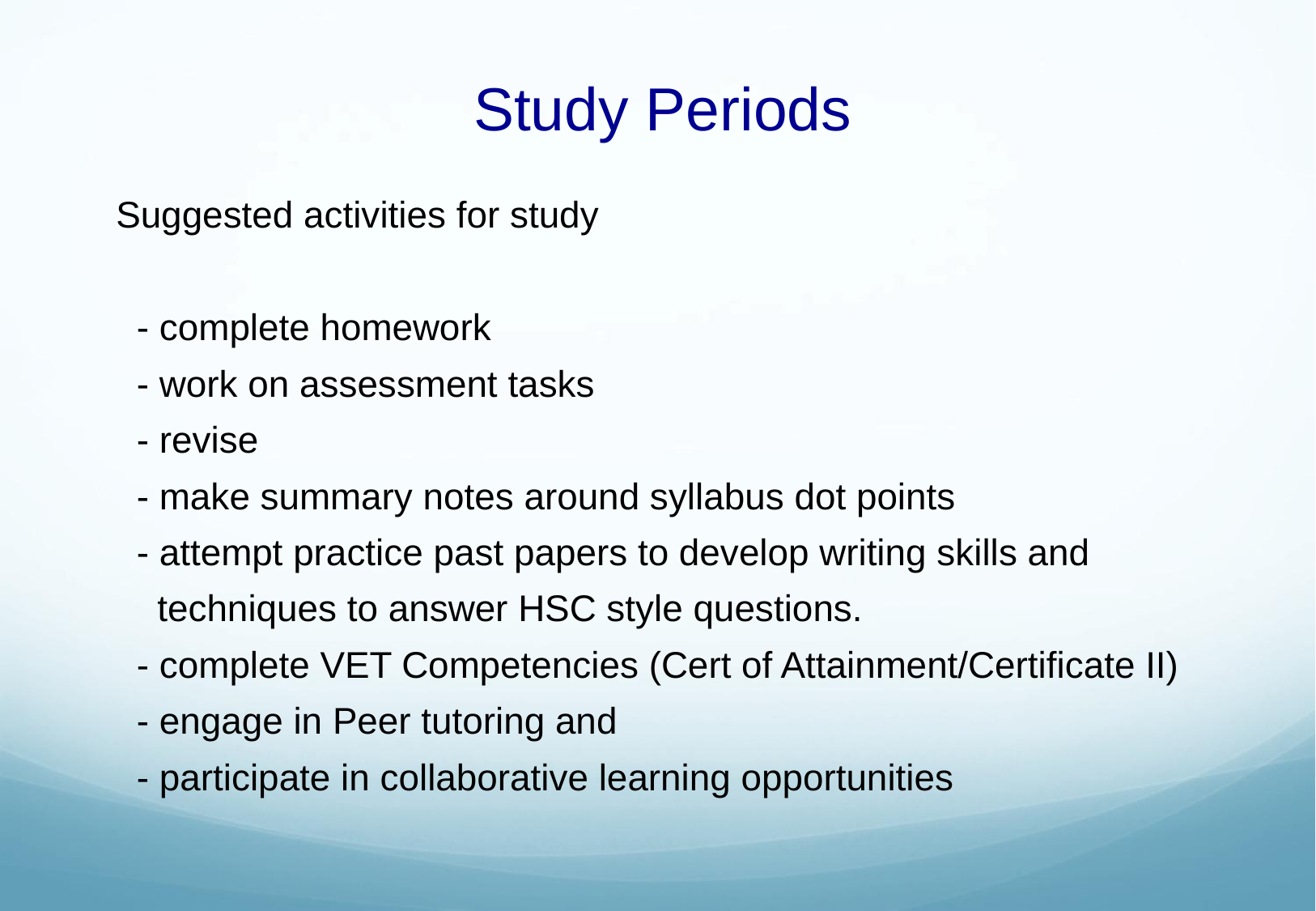

# Study Periods
Suggested activities for study

  - complete homework
  - work on assessment tasks
  - revise
  - make summary notes around syllabus dot points
  - attempt practice past papers to develop writing skills and
    techniques to answer HSC style questions.
  - complete VET Competencies (Cert of Attainment/Certificate II)
  - engage in Peer tutoring and
  - participate in collaborative learning opportunities